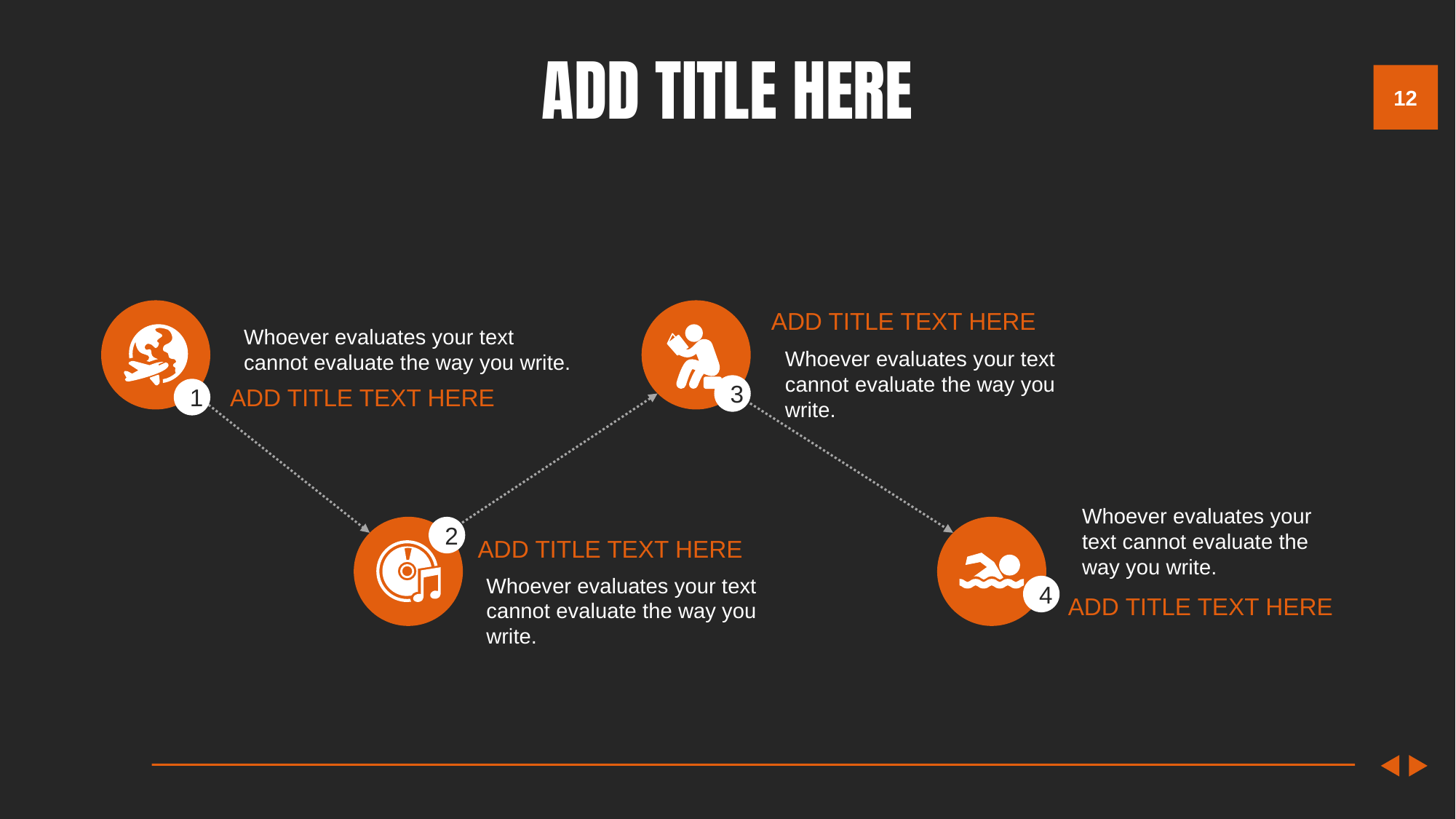

# ADD TITLE HERE

ADD TITLE TEXT HERE
Whoever evaluates your text cannot evaluate the way you write.

Whoever evaluates your text cannot evaluate the way you write.
3
ADD TITLE TEXT HERE
1
Whoever evaluates your text cannot evaluate the way you write.

2

ADD TITLE TEXT HERE

Whoever evaluates your text cannot evaluate the way you write.
4
ADD TITLE TEXT HERE